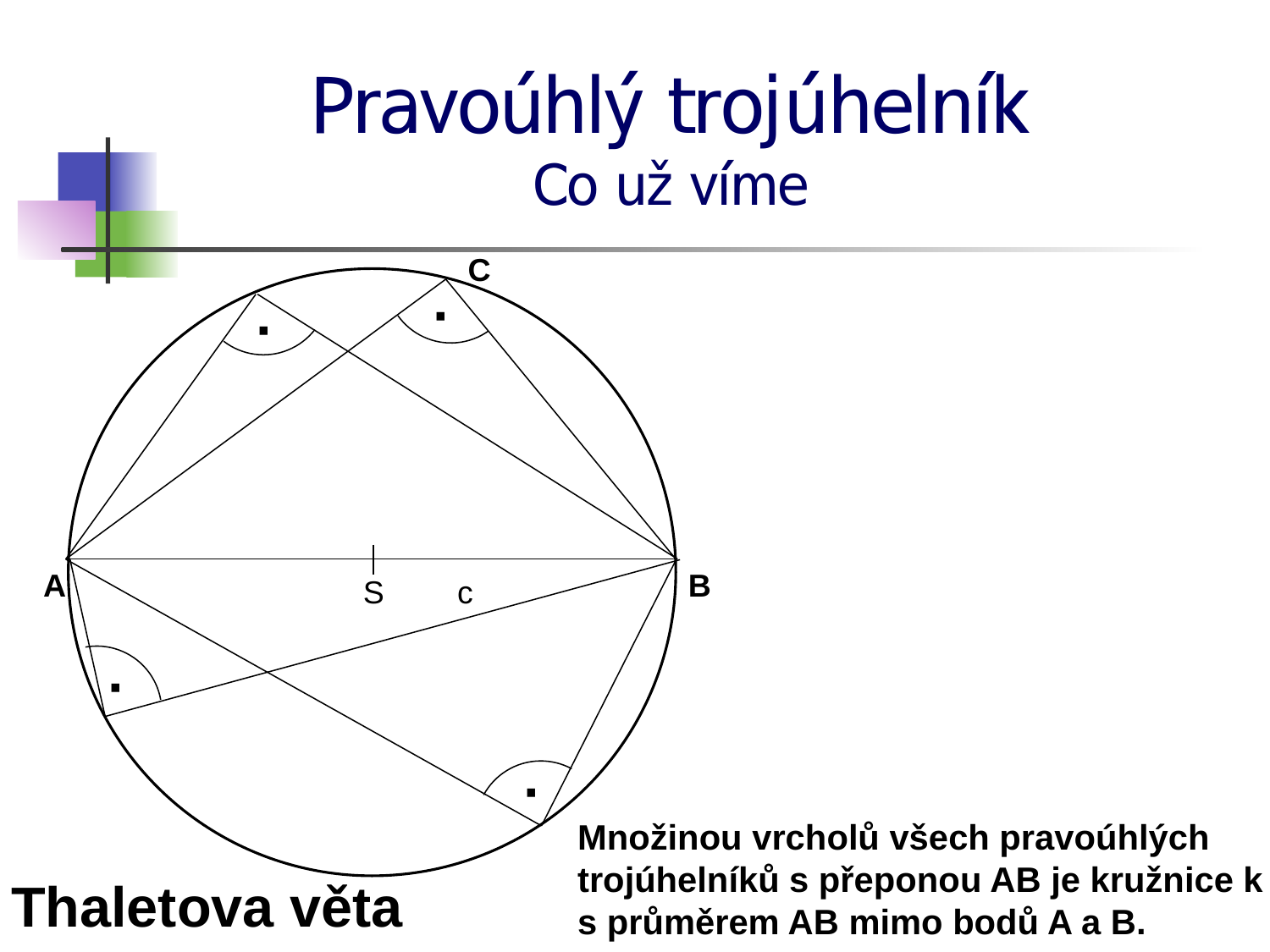

Pravoúhlý trojúhelník
Co už víme

C

·
·
B
A
c
S
·

·

Množinou vrcholů všech pravoúhlých trojúhelníků s přeponou AB je kružnice k s průměrem AB mimo bodů A a B.
Thaletova věta